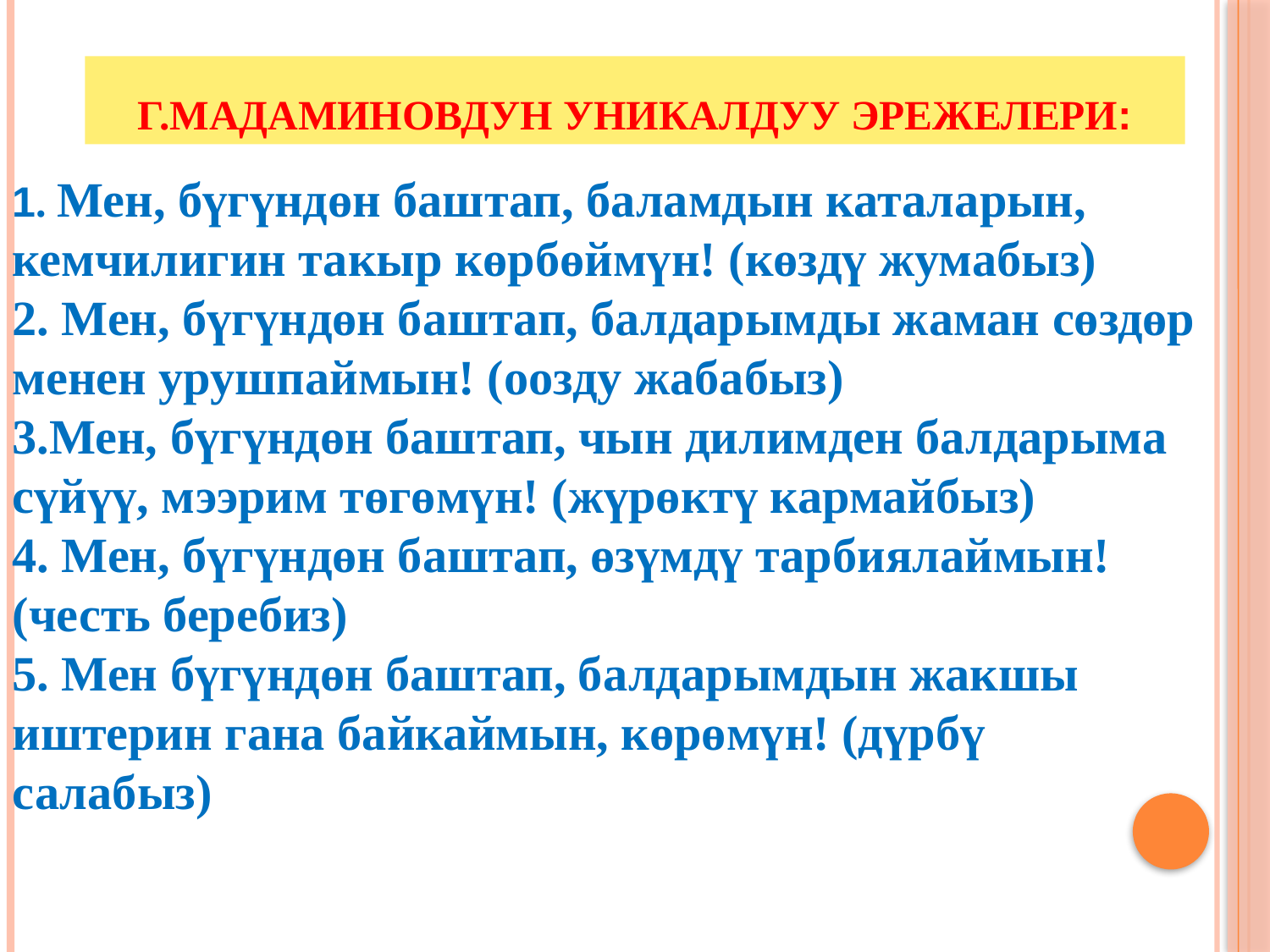

# Г.Мадаминовдун уникалдуу эрежелери:
1. Мен, бүгүндөн баштап, баламдын каталарын, кемчилигин такыр көрбөймүн! (көздү жумабыз)
2. Мен, бүгүндөн баштап, балдарымды жаман сөздөр менен урушпаймын! (оозду жабабыз)
3.Мен, бүгүндөн баштап, чын дилимден балдарыма сүйүү, мээрим төгөмүн! (жүрөктү кармайбыз)
4. Мен, бүгүндөн баштап, өзүмдү тарбиялаймын! (честь беребиз)
5. Мен бүгүндөн баштап, балдарымдын жакшы иштерин гана байкаймын, көрөмүн! (дүрбү салабыз)